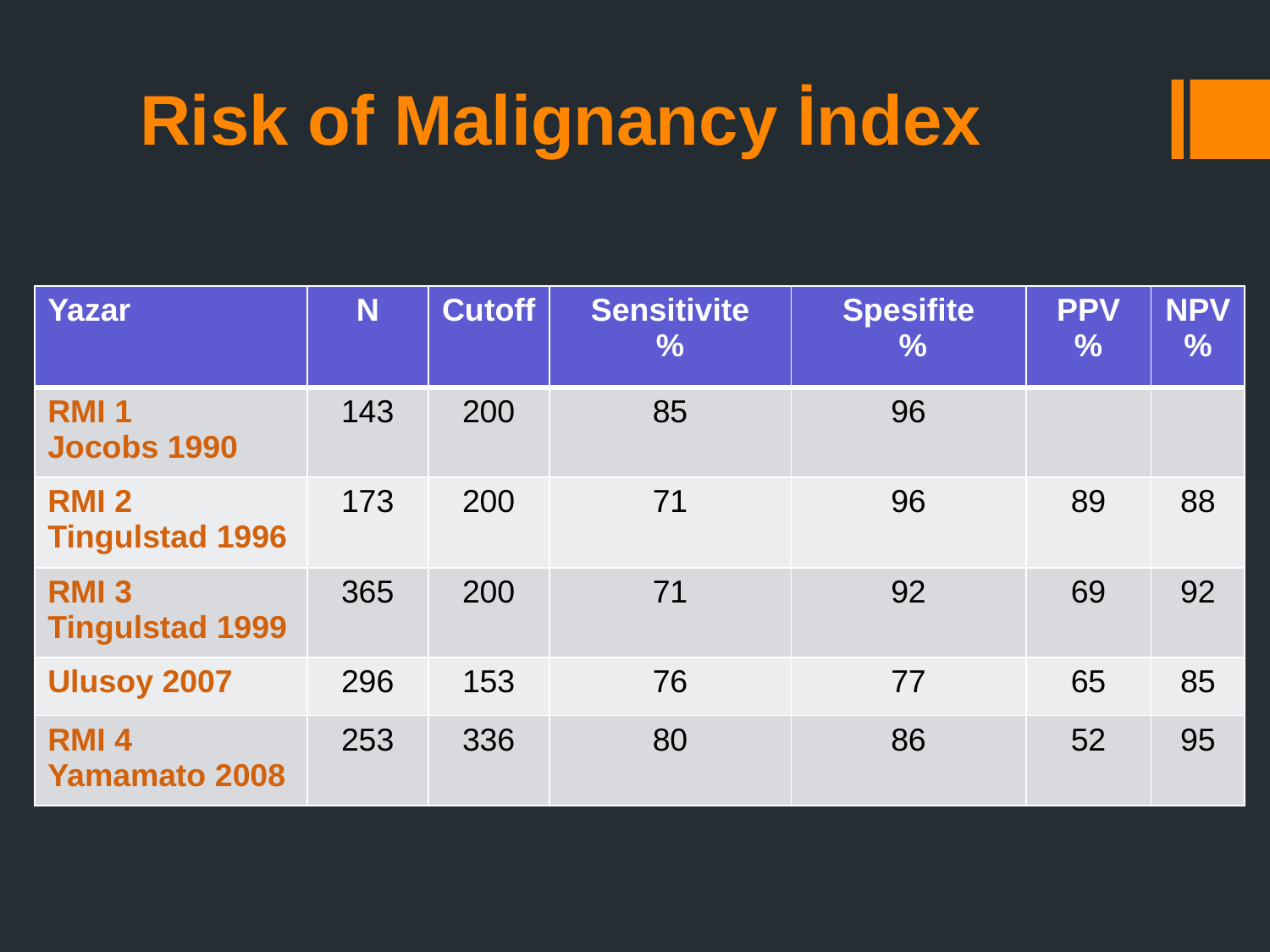

# Risk of Malignancy İndex

| Yazar | N | Cutoff | Sensitivite % | Spesifite % | PPV % | NPV% |
| --- | --- | --- | --- | --- | --- | --- |
| RMI 1 Jocobs 1990 | 143 | 200 | 85 | 96 |  |  |
| RMI 2 Tingulstad 1996 | 173 | 200 | 71 | 96 | 89 | 88 |
| RMI 3 Tingulstad 1999 | 365 | 200 | 71 | 92 | 69 | 92 |
| Ulusoy 2007 | 296 | 153 | 76 | 77 | 65 | 85 |
| RMI 4 Yamamato 2008 | 253 | 336 | 80 | 86 | 52 | 95 |